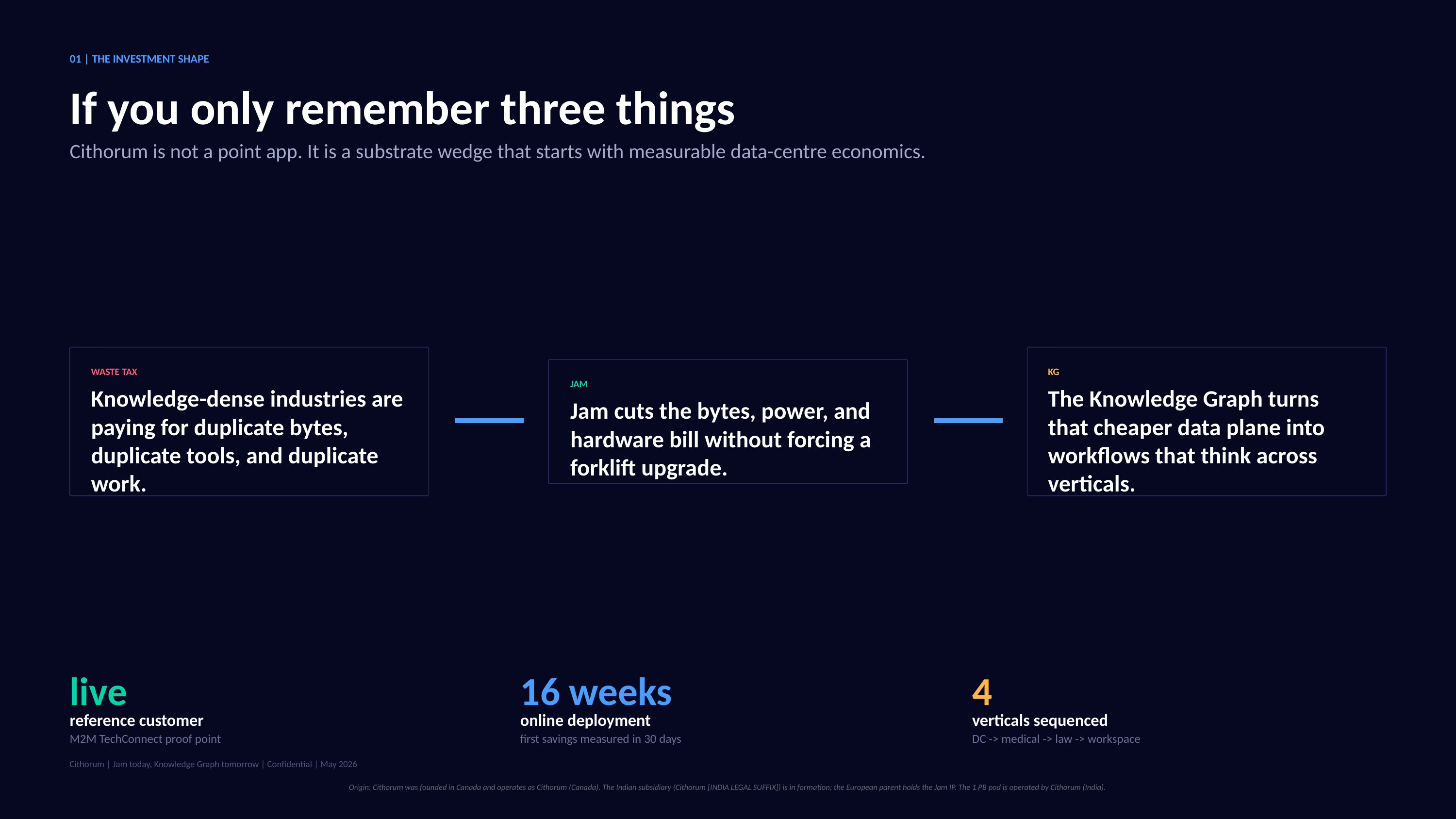

01 | THE INVESTMENT SHAPE
If you only remember three things
Cithorum is not a point app. It is a substrate wedge that starts with measurable data-centre economics.

WASTE TAX
KG
JAM
Knowledge-dense industries are paying for duplicate bytes, duplicate tools, and duplicate work.
The Knowledge Graph turns that cheaper data plane into workflows that think across verticals.
Jam cuts the bytes, power, and hardware bill without forcing a forklift upgrade.

live
16 weeks
4
reference customer
online deployment
verticals sequenced
M2M TechConnect proof point
first savings measured in 30 days
DC -> medical -> law -> workspace
Cithorum | Jam today, Knowledge Graph tomorrow | Confidential | May 2026
Origin: Cithorum was founded in Canada and operates as Cithorum (Canada). The Indian subsidiary (Cithorum [INDIA LEGAL SUFFIX]) is in formation; the European parent holds the Jam IP. The 1 PB pod is operated by Cithorum (India).